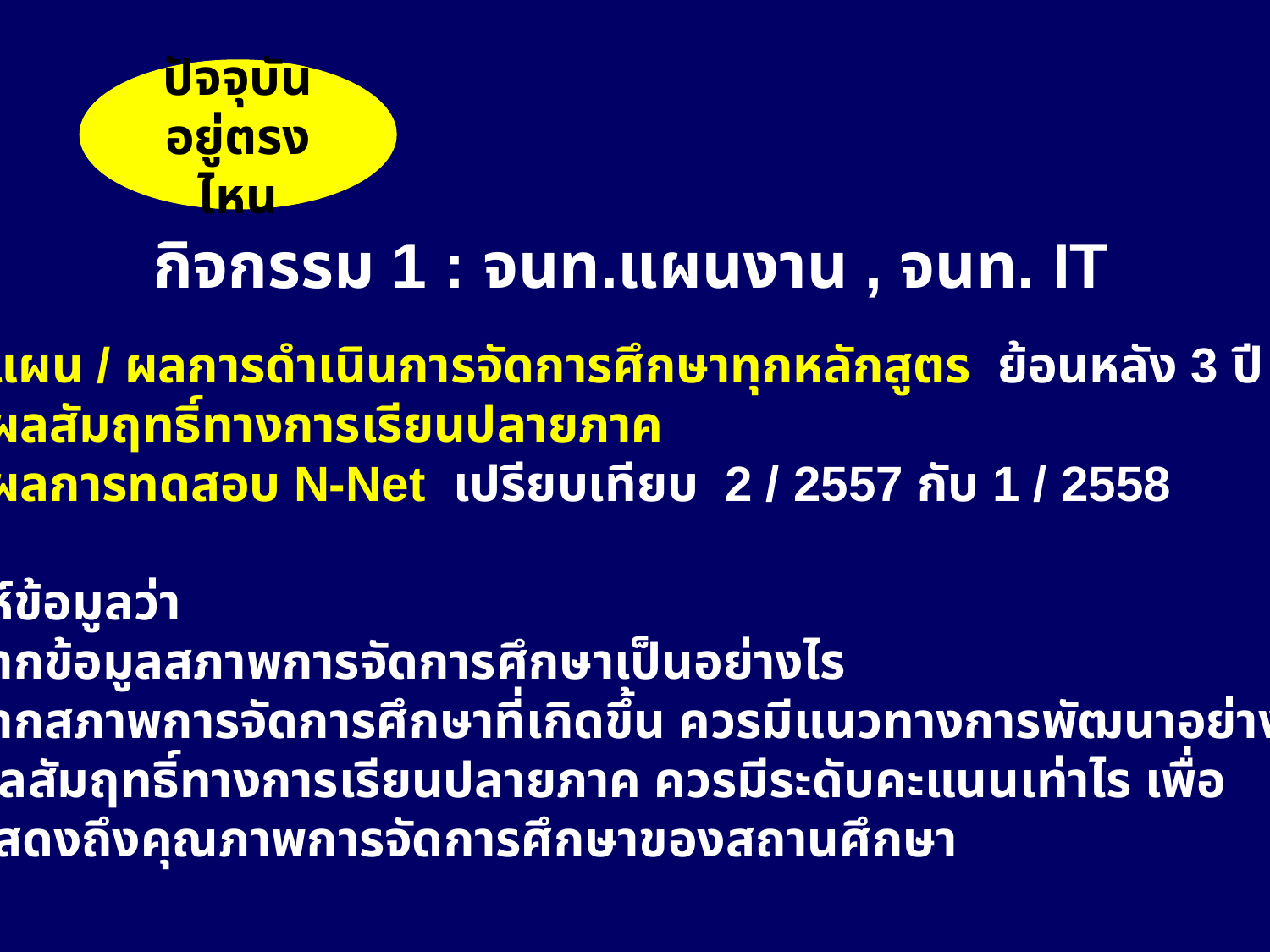

ปัจจุบันอยู่ตรงไหน
กิจกรรม 1 : จนท.แผนงาน , จนท. IT
1. สรุปแผน / ผลการดำเนินการจัดการศึกษาทุกหลักสูตร  ย้อนหลัง 3 ปี ต่อเนื่อง
2. สรุปผลสัมฤทธิ์ทางการเรียนปลายภาค
3. สรุปผลการทดสอบ N-Net  เปรียบเทียบ  2 / 2557 กับ 1 / 2558
วิเคราะห์ข้อมูลว่า
     1. จากข้อมูลสภาพการจัดการศึกษาเป็นอย่างไร
     2. จากสภาพการจัดการศึกษาที่เกิดขึ้น ควรมีแนวทางการพัฒนาอย่างไร
     3. ผลสัมฤทธิ์ทางการเรียนปลายภาค ควรมีระดับคะแนนเท่าไร เพื่อ
         แสดงถึงคุณภาพการจัดการศึกษาของสถานศึกษา